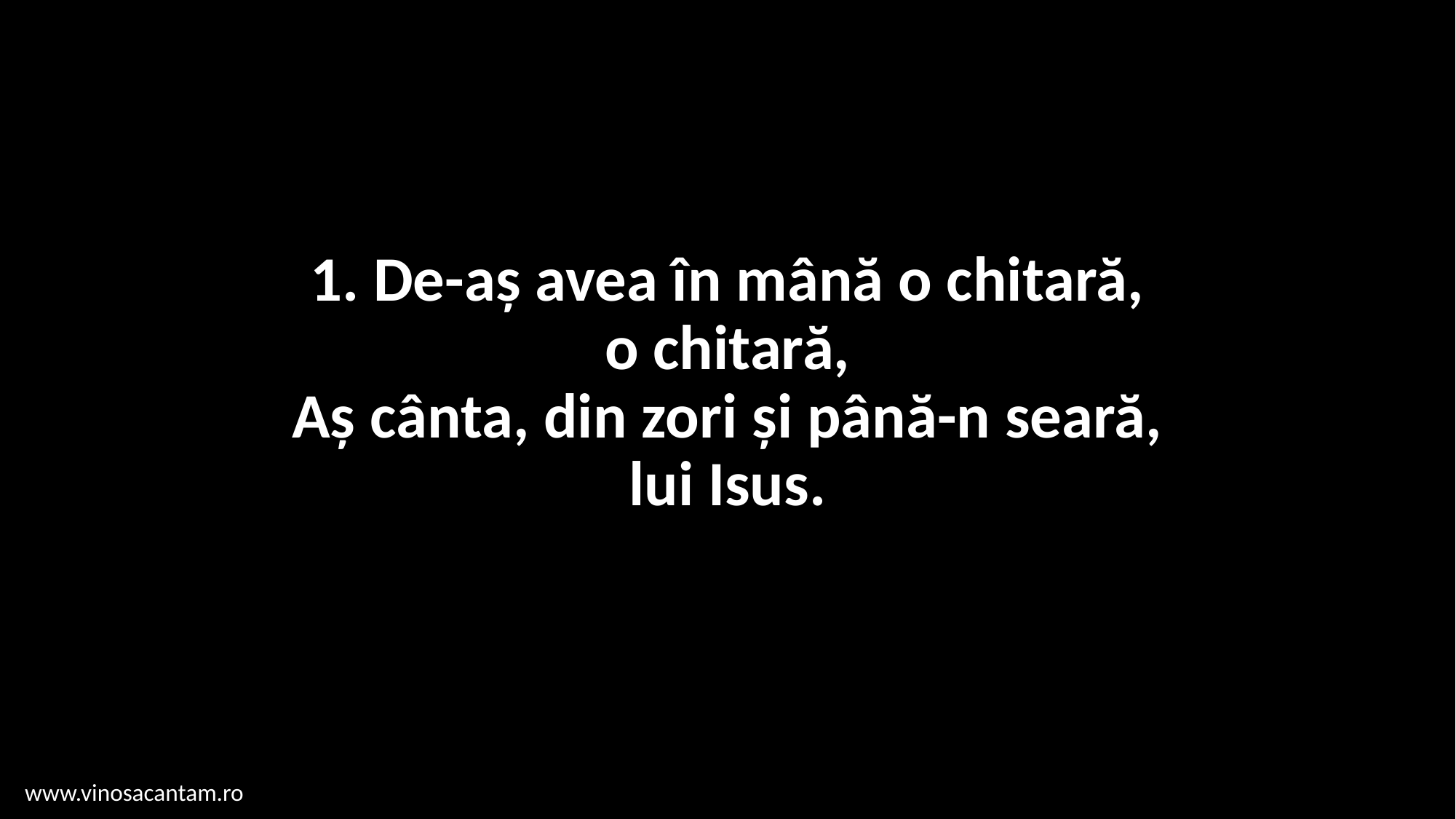

# 1. De-aș avea în mână o chitară, o chitară, Aș cânta, din zori și până-n seară, lui Isus.
www.vinosacantam.ro